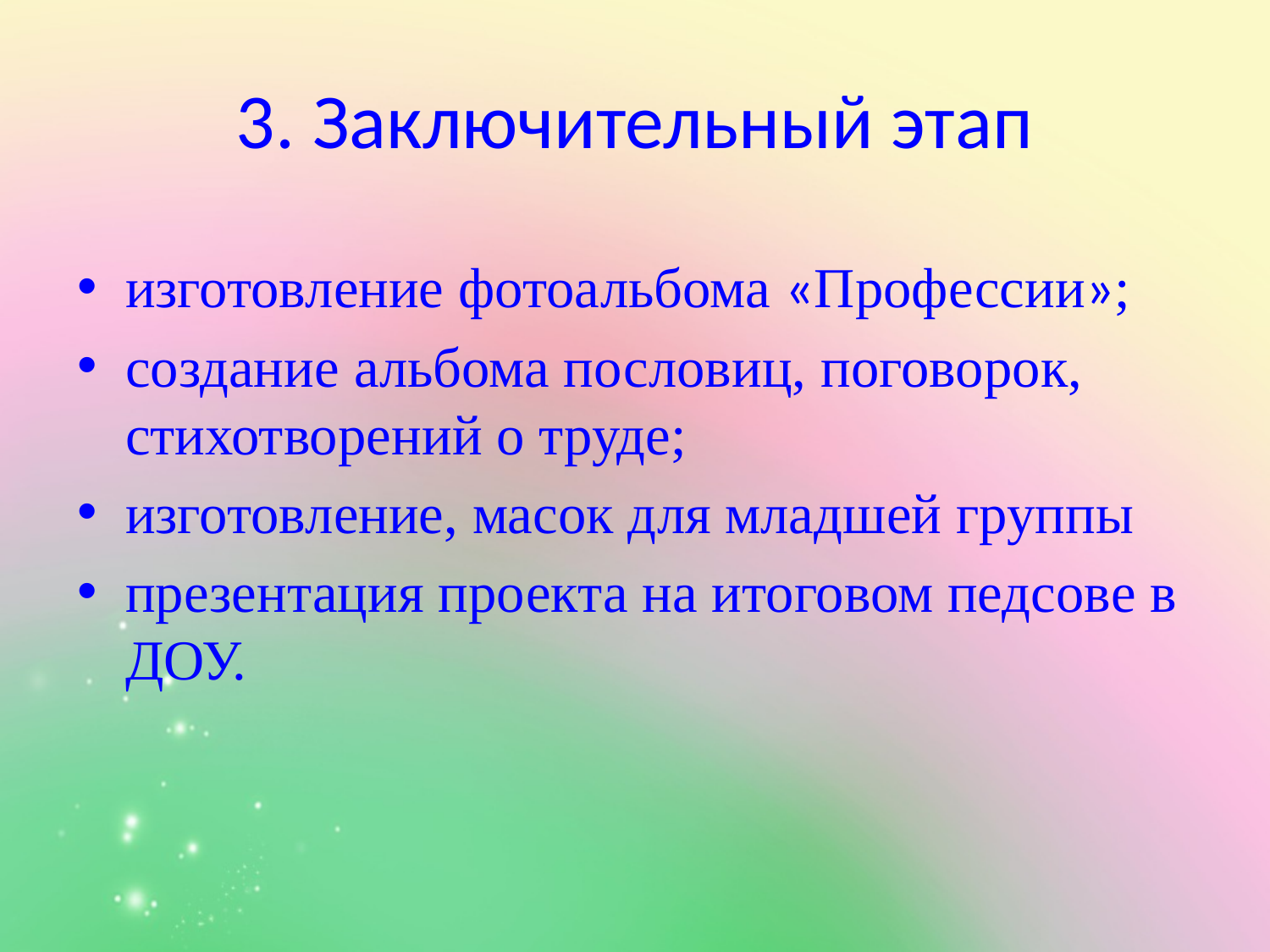

3. Заключительный этап

изготовление фотоальбома «Профессии»;
создание альбома пословиц, поговорок, стихотворений о труде;
изготовление, масок для младшей группы
презентация проекта на итоговом педсове в ДОУ.